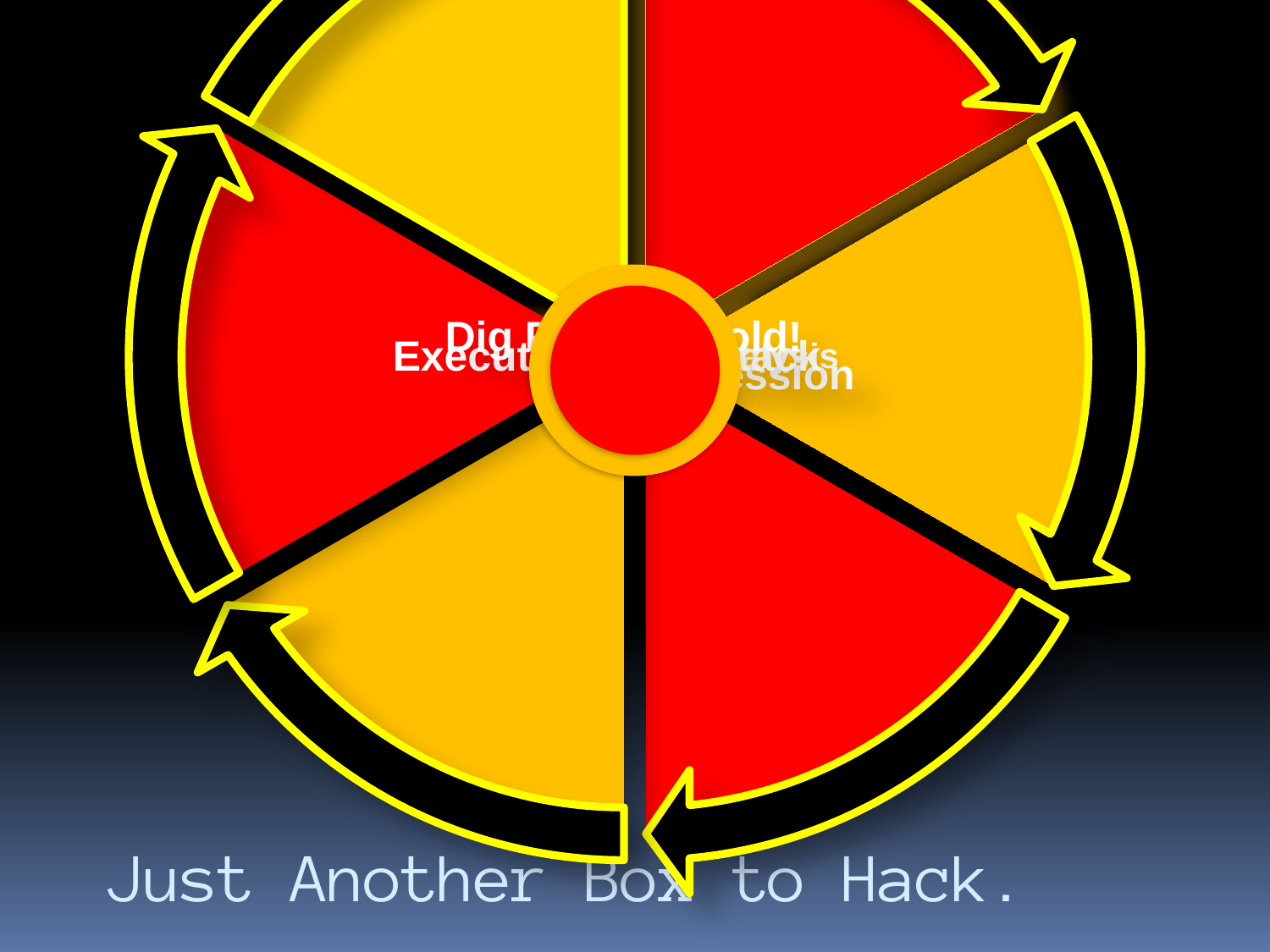

Information Gathering
Vulnerability Analysis
Building the Session
Planning
Executing The Attack
Dig For The Gold!

# Just Another Box to Hack.